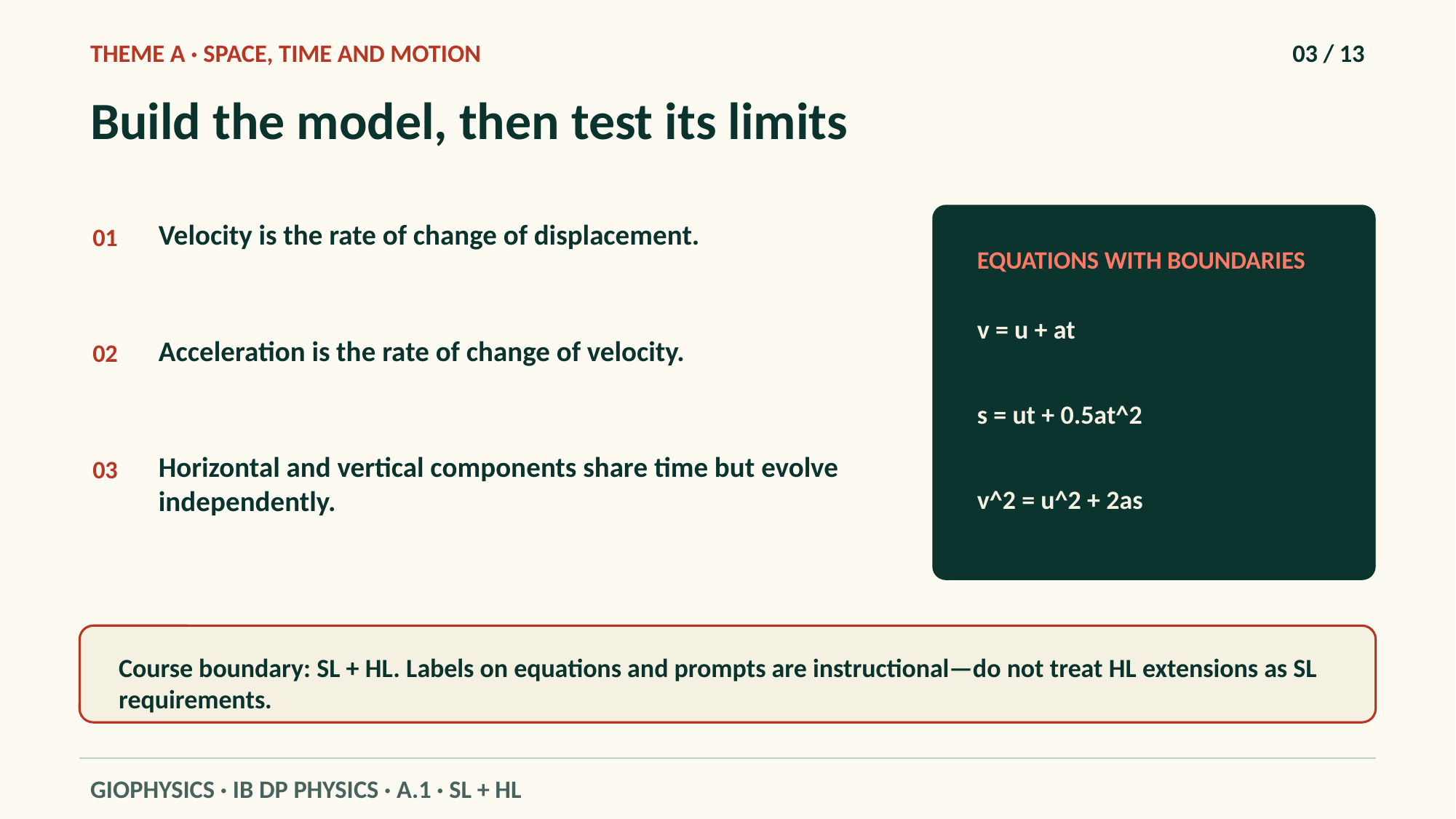

THEME A · SPACE, TIME AND MOTION
03 / 13
Build the model, then test its limits

Velocity is the rate of change of displacement.
01
EQUATIONS WITH BOUNDARIES
v = u + at
Acceleration is the rate of change of velocity.
02
s = ut + 0.5at^2
Horizontal and vertical components share time but evolve independently.
03
v^2 = u^2 + 2as

Course boundary: SL + HL. Labels on equations and prompts are instructional—do not treat HL extensions as SL requirements.

GIOPHYSICS · IB DP PHYSICS · A.1 · SL + HL